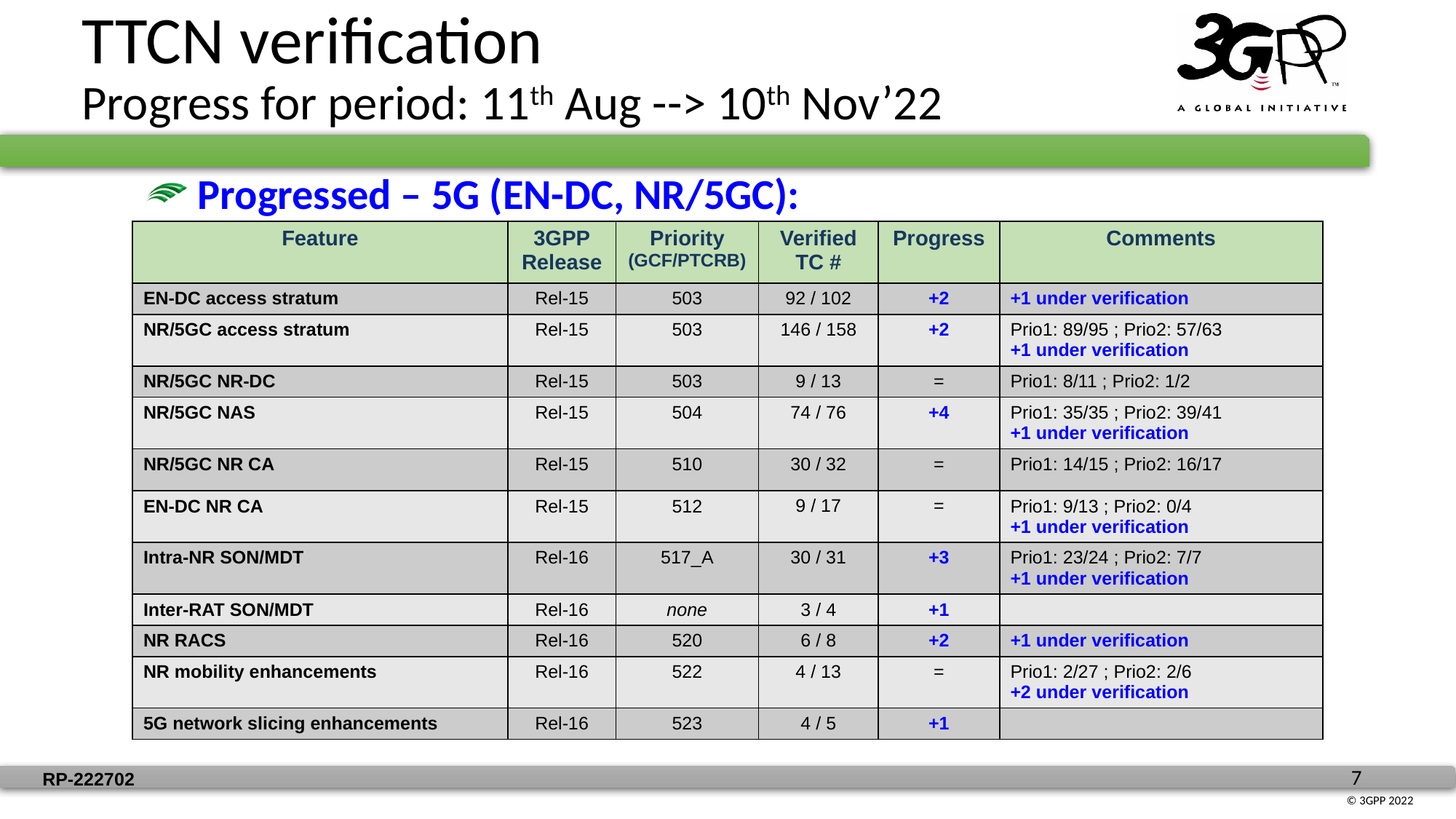

# TTCN verification Progress for period: 11th Aug --> 10th Nov’22
 Progressed – 5G (EN-DC, NR/5GC):

| Feature | 3GPP Release | Priority (GCF/PTCRB) | Verified TC # | Progress | Comments |
| --- | --- | --- | --- | --- | --- |
| EN-DC access stratum | Rel-15 | 503 | 92 / 102 | +2 | +1 under verification |
| NR/5GC access stratum | Rel-15 | 503 | 146 / 158 | +2 | Prio1: 89/95 ; Prio2: 57/63 +1 under verification |
| NR/5GC NR-DC | Rel-15 | 503 | 9 / 13 | = | Prio1: 8/11 ; Prio2: 1/2 |
| NR/5GC NAS | Rel-15 | 504 | 74 / 76 | +4 | Prio1: 35/35 ; Prio2: 39/41 +1 under verification |
| NR/5GC NR CA | Rel-15 | 510 | 30 / 32 | = | Prio1: 14/15 ; Prio2: 16/17 |
| EN-DC NR CA | Rel-15 | 512 | 9 / 17 | = | Prio1: 9/13 ; Prio2: 0/4 +1 under verification |
| Intra-NR SON/MDT | Rel-16 | 517\_A | 30 / 31 | +3 | Prio1: 23/24 ; Prio2: 7/7 +1 under verification |
| Inter-RAT SON/MDT | Rel-16 | none | 3 / 4 | +1 |  |
| NR RACS | Rel-16 | 520 | 6 / 8 | +2 | +1 under verification |
| NR mobility enhancements | Rel-16 | 522 | 4 / 13 | = | Prio1: 2/27 ; Prio2: 2/6 +2 under verification |
| 5G network slicing enhancements | Rel-16 | 523 | 4 / 5 | +1 |  |